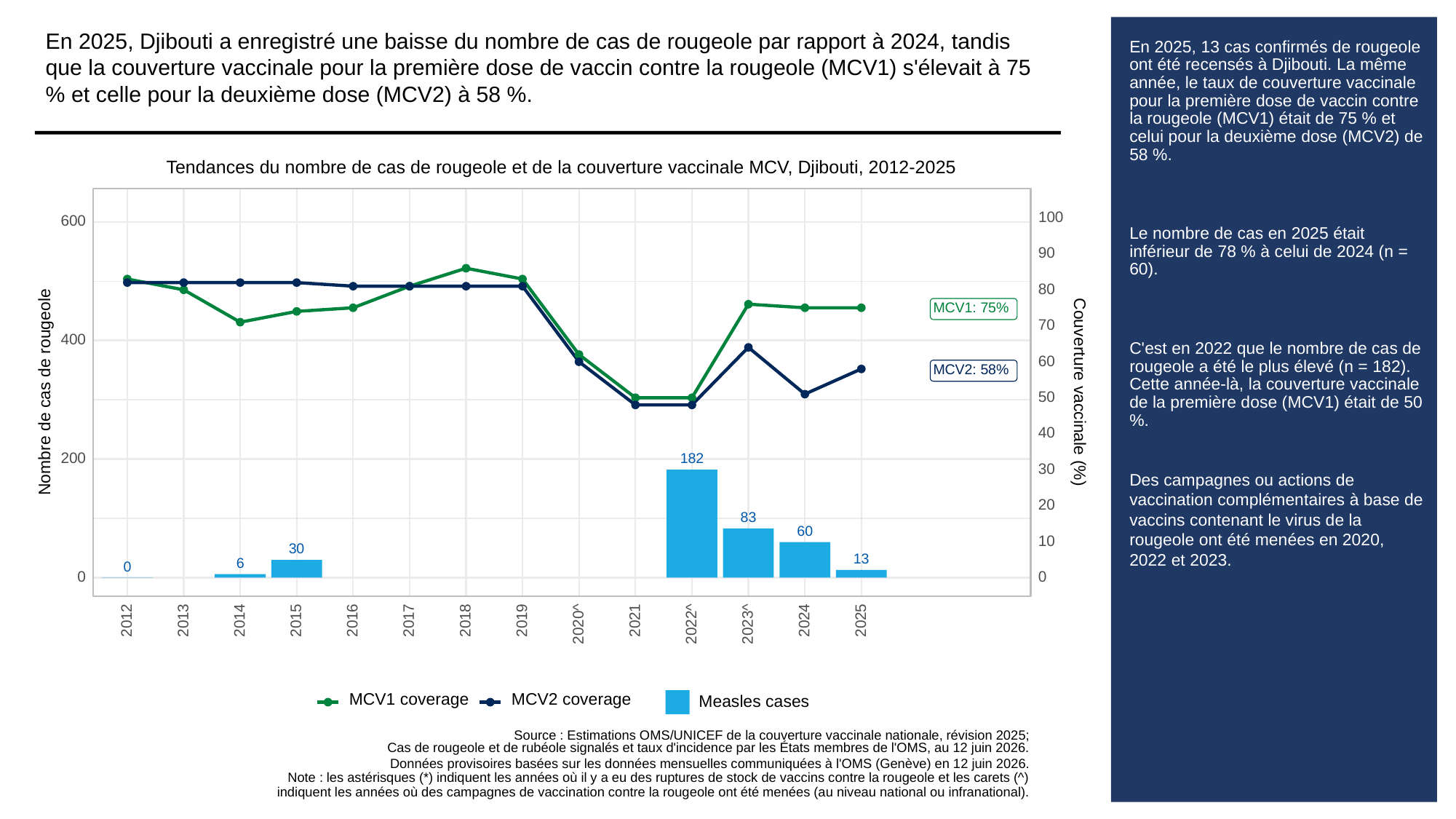

En 2025, Djibouti a enregistré une baisse du nombre de cas de rougeole par rapport à 2024, tandis que la couverture vaccinale pour la première dose de vaccin contre la rougeole (MCV1) s'élevait à 75 % et celle pour la deuxième dose (MCV2) à 58 %.
# En 2025, 13 cas confirmés de rougeole ont été recensés à Djibouti. La même année, le taux de couverture vaccinale pour la première dose de vaccin contre la rougeole (MCV1) était de 75 % et celui pour la deuxième dose (MCV2) de 58 %.

Le nombre de cas en 2025 était inférieur de 78 % à celui de 2024 (n = 60).

C'est en 2022 que le nombre de cas de rougeole a été le plus élevé (n = 182). Cette année-là, la couverture vaccinale de la première dose (MCV1) était de 50 %.

Des campagnes ou actions de vaccination complémentaires à base de vaccins contenant le virus de la rougeole ont été menées en 2020, 2022 et 2023.

Tendances du nombre de cas de rougeole et de la couverture vaccinale MCV, Djibouti, 2012-2025

100
600

90

80

MCV1: 75%

70
400

60

MCV2: 58%

Couverture vaccinale (%)
Nombre de cas de rougeole

50

40
200
182

30

20
83

60

10

30
13
6

0

0
0

2013
2012
2014
2015
2016
2017
2018
2019
2021
2024
2025
2023^
2020^
2022^

MCV1 coverage
MCV2 coverage
Measles cases

Source : Estimations OMS/UNICEF de la couverture vaccinale nationale, révision 2025;
Cas de rougeole et de rubéole signalés et taux d'incidence par les États membres de l'OMS, au 12 juin 2026.
Données provisoires basées sur les données mensuelles communiquées à l'OMS (Genève) en 12 juin 2026.
Note : les astérisques (*) indiquent les années où il y a eu des ruptures de stock de vaccins contre la rougeole et les carets (^)
indiquent les années où des campagnes de vaccination contre la rougeole ont été menées (au niveau national ou infranational).